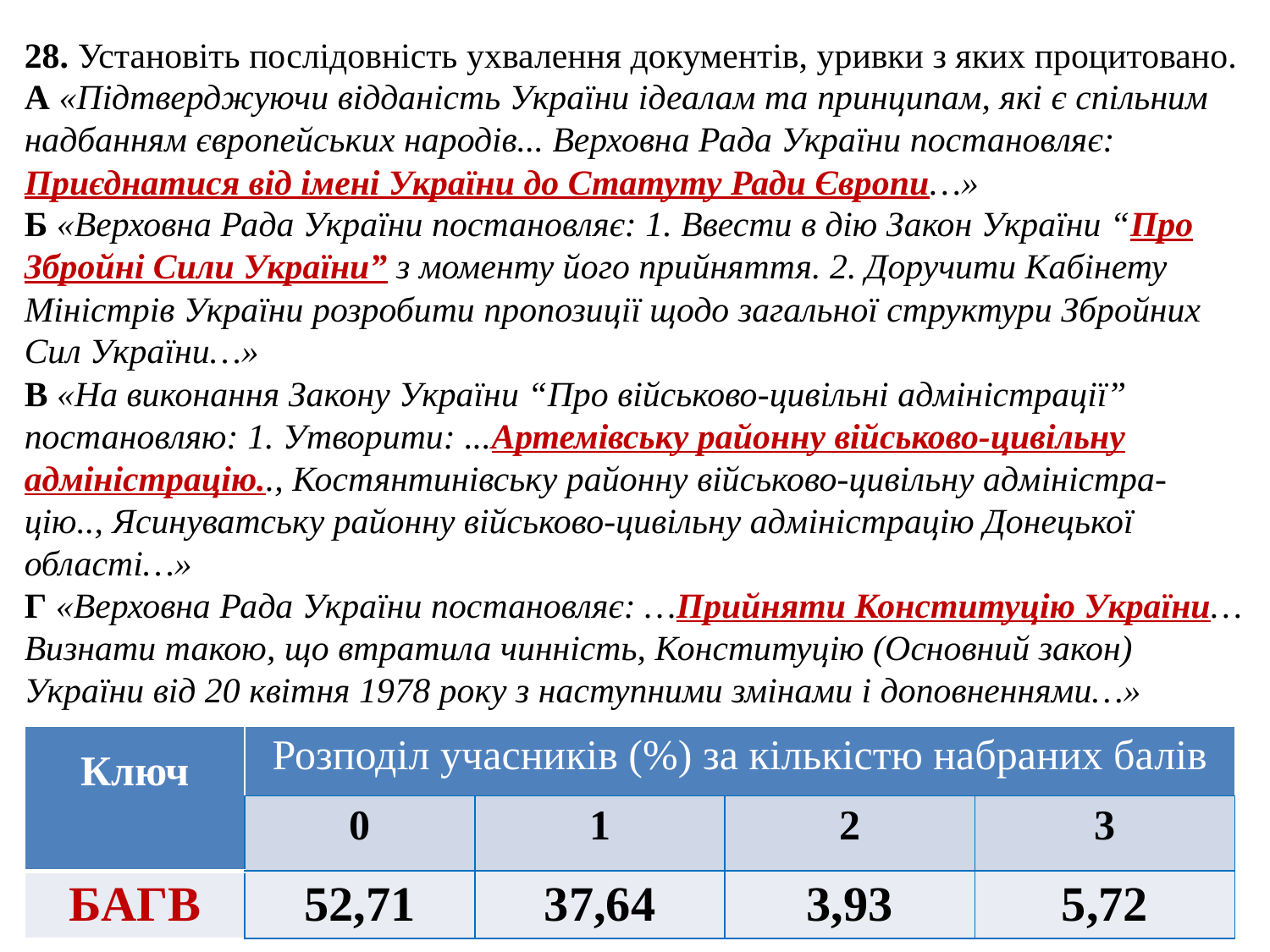

28. Установіть послідовність ухвалення документів, уривки з яких процитовано.
А «Підтверджуючи відданість України ідеалам та принципам, які є спільним
надбанням європейських народів... Верховна Рада України постановляє:
Приєднатися від імені України до Статуту Ради Європи…»
Б «Верховна Рада України постановляє: 1. Ввести в дію Закон України “Про
Збройні Сили України” з моменту його прийняття. 2. Доручити Кабінету
Міністрів України розробити пропозиції щодо загальної структури Збройних
Сил України…»
В «На виконання Закону України “Про військово-цивільні адміністрації”
постановляю: 1. Утворити: ...Артемівську районну військово-цивільну
адміністрацію.., Костянтинівську районну військово-цивільну адміністра-
цію.., Ясинуватську районну військово-цивільну адміністрацію Донецької
області…»
Г «Верховна Рада України постановляє: …Прийняти Конституцію України…
Визнати такою, що втратила чинність, Конституцію (Основний закон)
України від 20 квітня 1978 року з наступними змінами і доповненнями…»
| Ключ | Розподіл учасників (%) за кількістю набраних балів |  |  |  |
| --- | --- | --- | --- | --- |
|  | 0 | 1 | 2 | 3 |
| БАГВ | 52,71 | 37,64 | 3,93 | 5,72 |